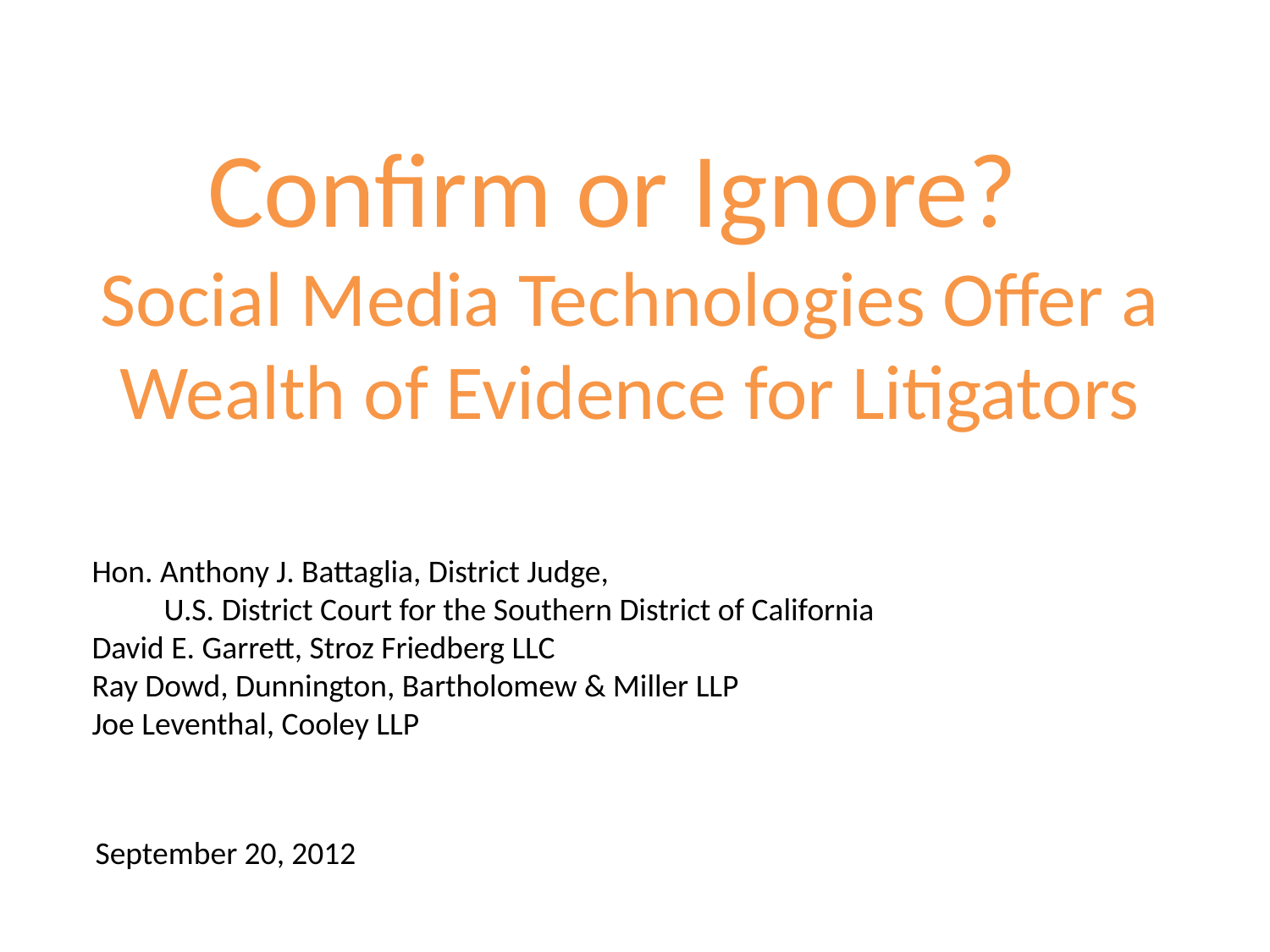

# Confirm or Ignore?  Social Media Technologies Offer a Wealth of Evidence for Litigators

Hon. Anthony J. Battaglia, District Judge,
          U.S. District Court for the Southern District of California
David E. Garrett, Stroz Friedberg LLC
Ray Dowd, Dunnington, Bartholomew & Miller LLP
Joe Leventhal, Cooley LLP

March 22, 2011
September 20, 2012